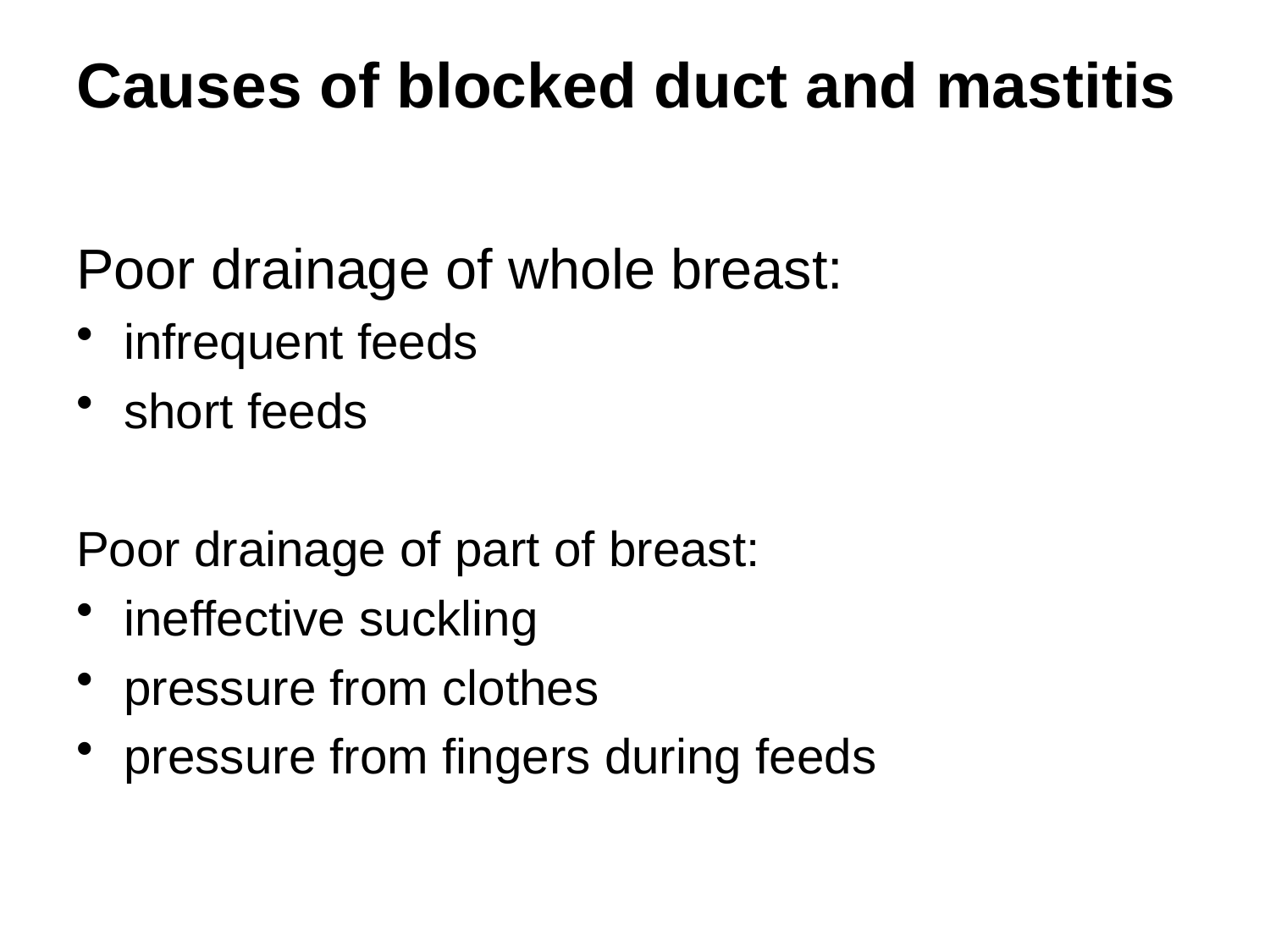

# Causes of blocked duct and mastitis
Poor drainage of whole breast:
infrequent feeds
short feeds

Poor drainage of part of breast:
ineffective suckling
pressure from clothes
pressure from fingers during feeds